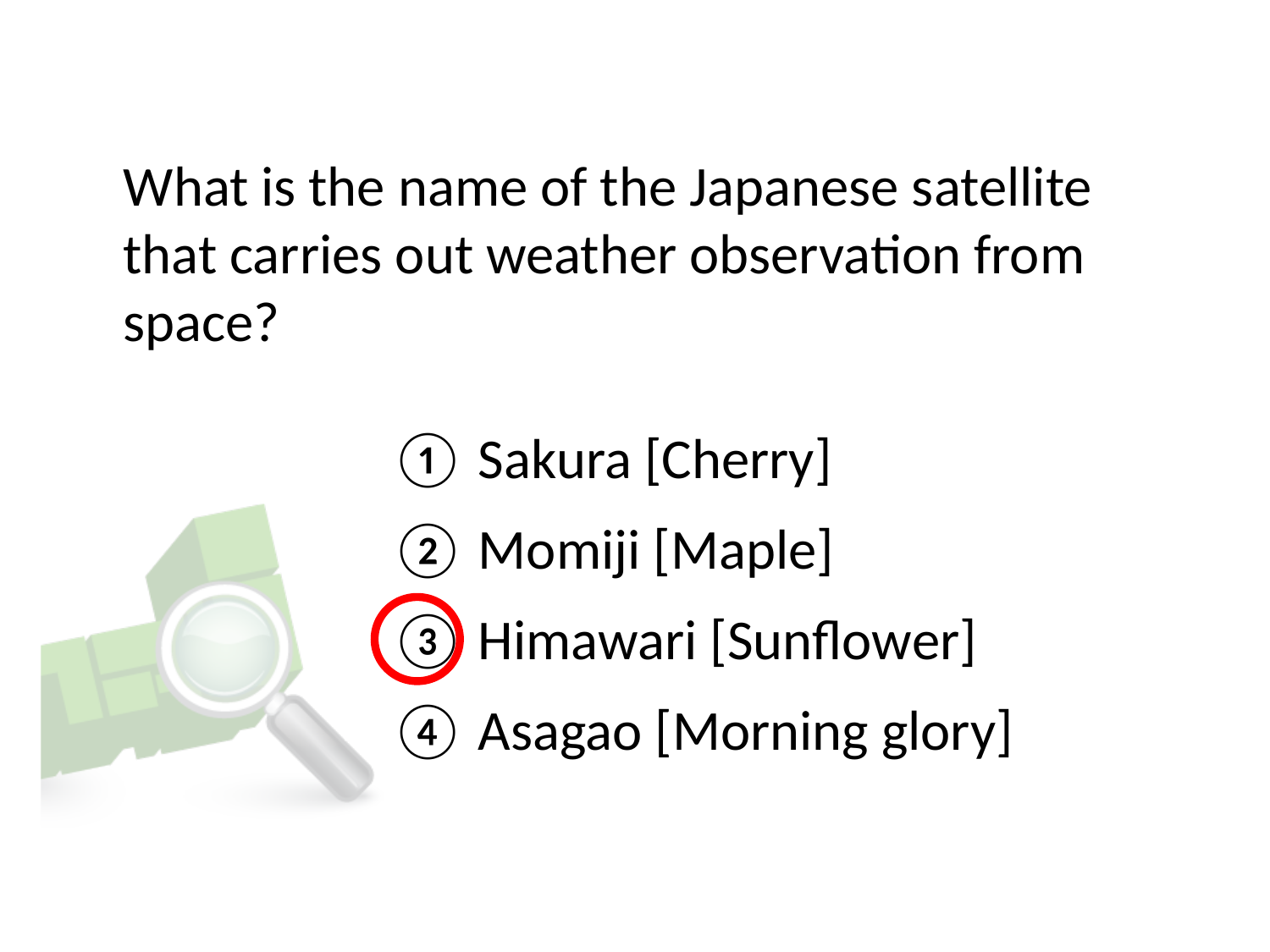

# What is the name of the Japanese satellite that carries out weather observation from space?
① Sakura [Cherry]
② Momiji [Maple]
③ Himawari [Sunflower]
④ Asagao [Morning glory]